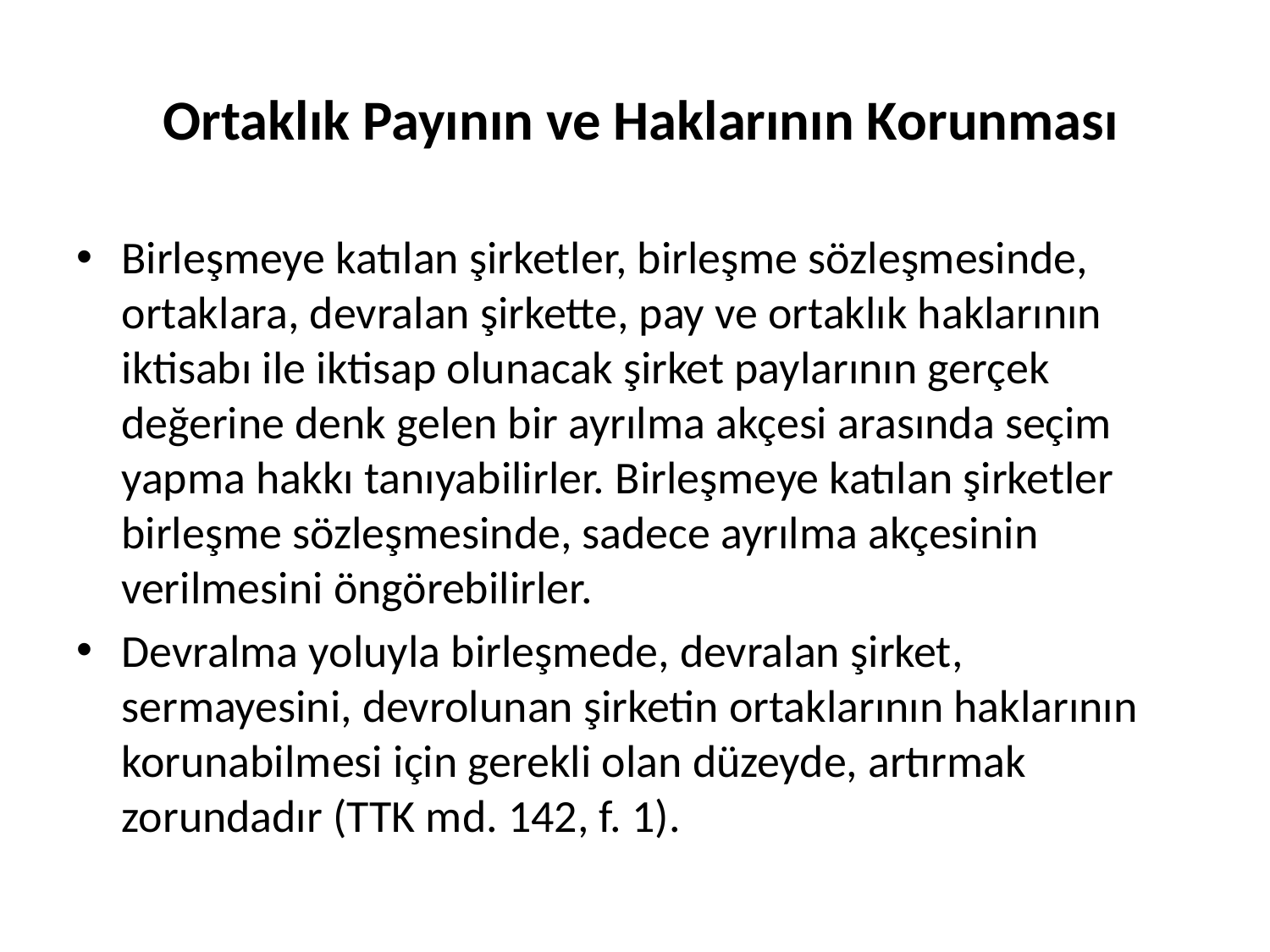

# Ortaklık Payının ve Haklarının Korunması
Birleşmeye katılan şirketler, birleşme sözleşmesinde, ortaklara, devralan şirkette, pay ve ortaklık haklarının iktisabı ile iktisap olunacak şirket paylarının gerçek değerine denk gelen bir ayrılma akçesi arasında seçim yapma hakkı tanıyabilirler. Birleşmeye katılan şirketler birleşme sözleşmesinde, sadece ayrılma akçesinin verilmesini öngörebilirler.
Devralma yoluyla birleşmede, devralan şirket, sermayesini, devrolunan şirketin ortaklarının haklarının korunabilmesi için gerekli olan düzeyde, artırmak zorundadır (TTK md. 142, f. 1).